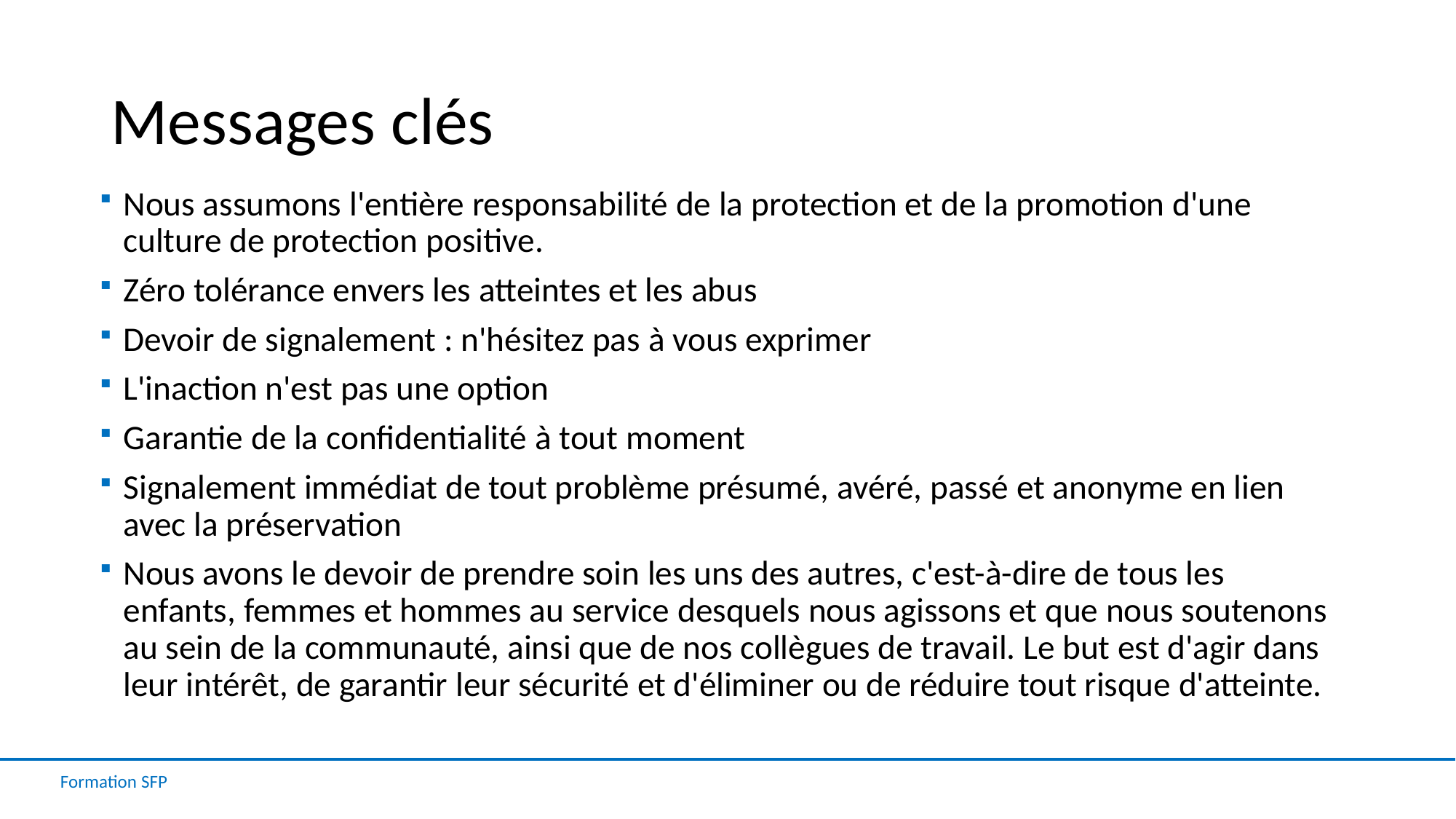

# Messages clés
Nous assumons l'entière responsabilité de la protection et de la promotion d'une culture de protection positive.
Zéro tolérance envers les atteintes et les abus
Devoir de signalement : n'hésitez pas à vous exprimer
L'inaction n'est pas une option
Garantie de la confidentialité à tout moment
Signalement immédiat de tout problème présumé, avéré, passé et anonyme en lien avec la préservation
Nous avons le devoir de prendre soin les uns des autres, c'est-à-dire de tous les enfants, femmes et hommes au service desquels nous agissons et que nous soutenons au sein de la communauté, ainsi que de nos collègues de travail. Le but est d'agir dans leur intérêt, de garantir leur sécurité et d'éliminer ou de réduire tout risque d'atteinte.

Formation SFP